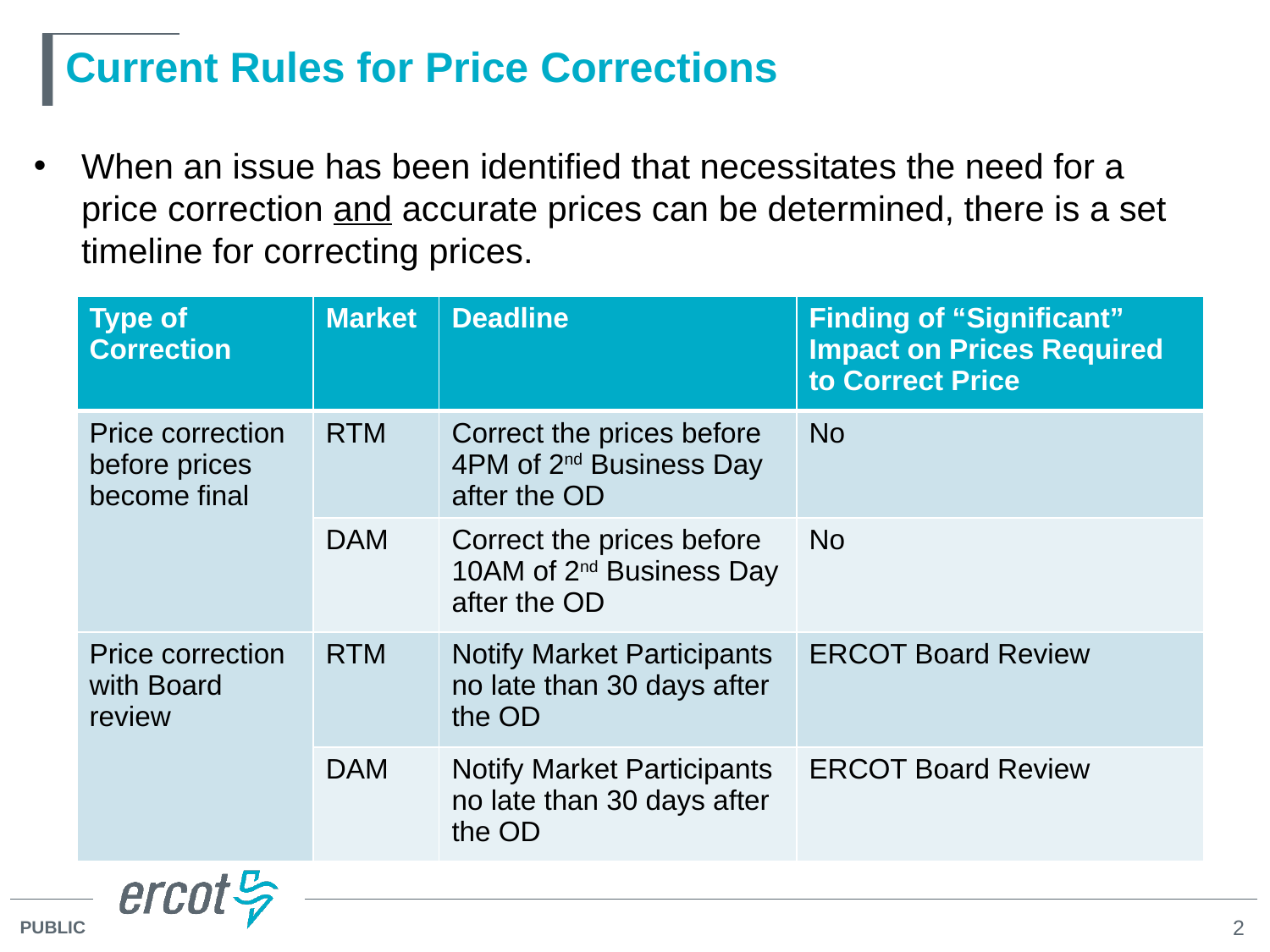

# Current Rules for Price Corrections
When an issue has been identified that necessitates the need for a price correction and accurate prices can be determined, there is a set timeline for correcting prices.

| Type of Correction | Market | Deadline | Finding of “Significant” Impact on Prices Required to Correct Price |
| --- | --- | --- | --- |
| Price correction before prices become final | RTM | Correct the prices before 4PM of 2nd Business Day after the OD | No |
|  | DAM | Correct the prices before 10AM of 2nd Business Day after the OD | No |
| Price correction with Board review | RTM | Notify Market Participants no late than 30 days after the OD | ERCOT Board Review |
|  | DAM | Notify Market Participants no late than 30 days after the OD | ERCOT Board Review |